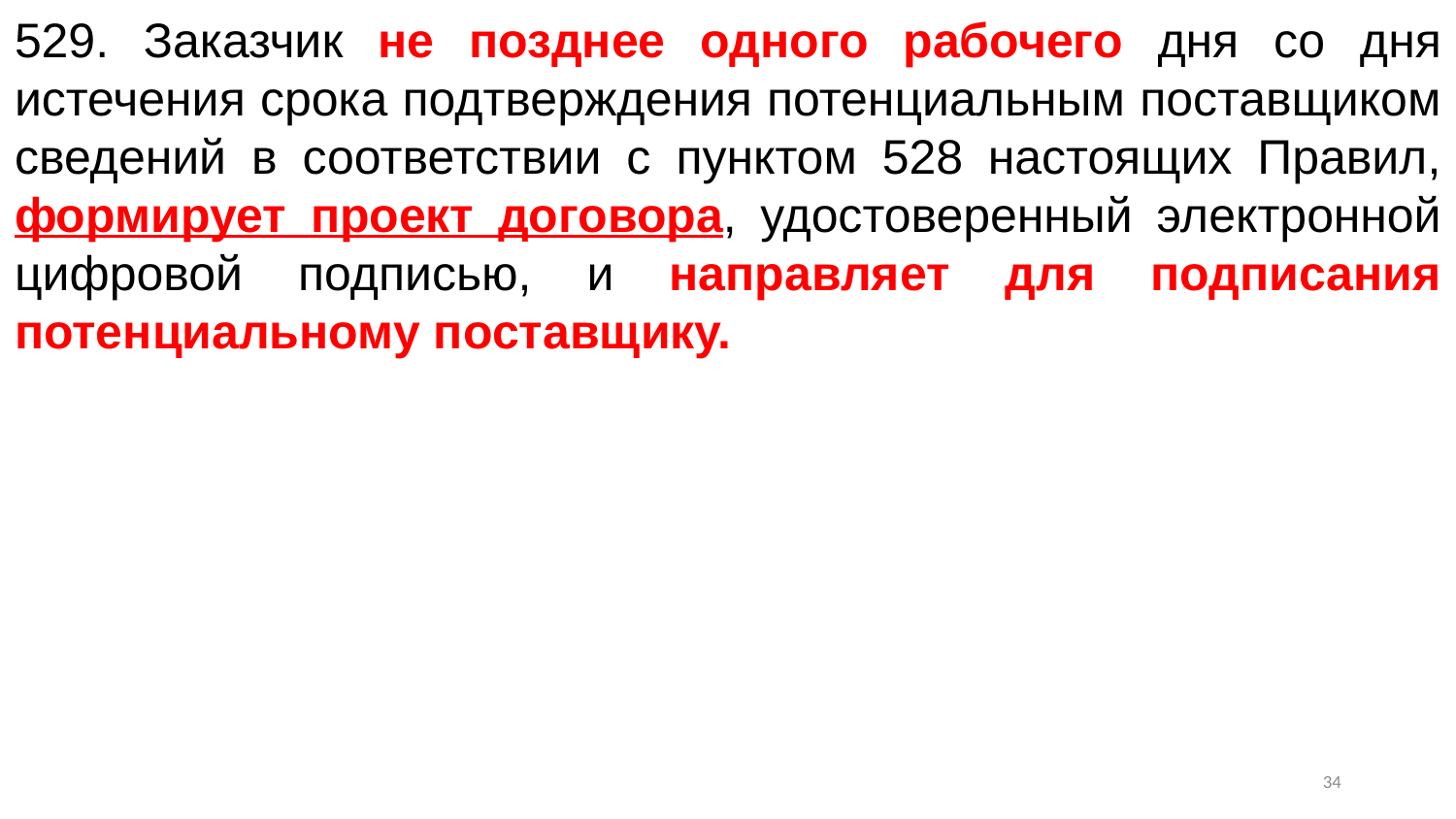

529. Заказчик не позднее одного рабочего дня со дня истечения срока подтверждения потенциальным поставщиком сведений в соответствии с пунктом 528 настоящих Правил, формирует проект договора, удостоверенный электронной цифровой подписью, и направляет для подписания потенциальному поставщику.
34